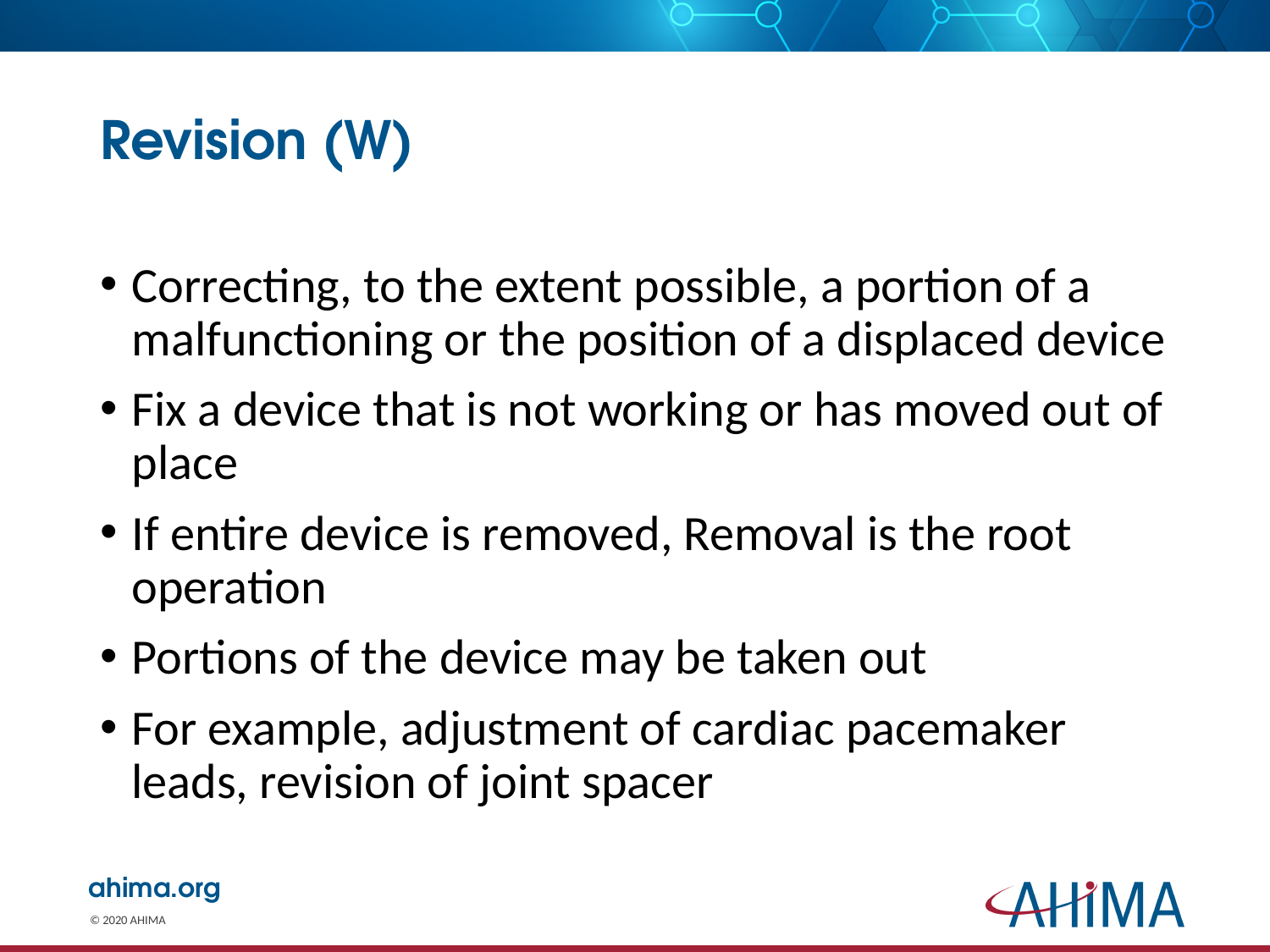

# Revision (W)
Correcting, to the extent possible, a portion of a malfunctioning or the position of a displaced device
Fix a device that is not working or has moved out of place
If entire device is removed, Removal is the root operation
Portions of the device may be taken out
For example, adjustment of cardiac pacemaker leads, revision of joint spacer